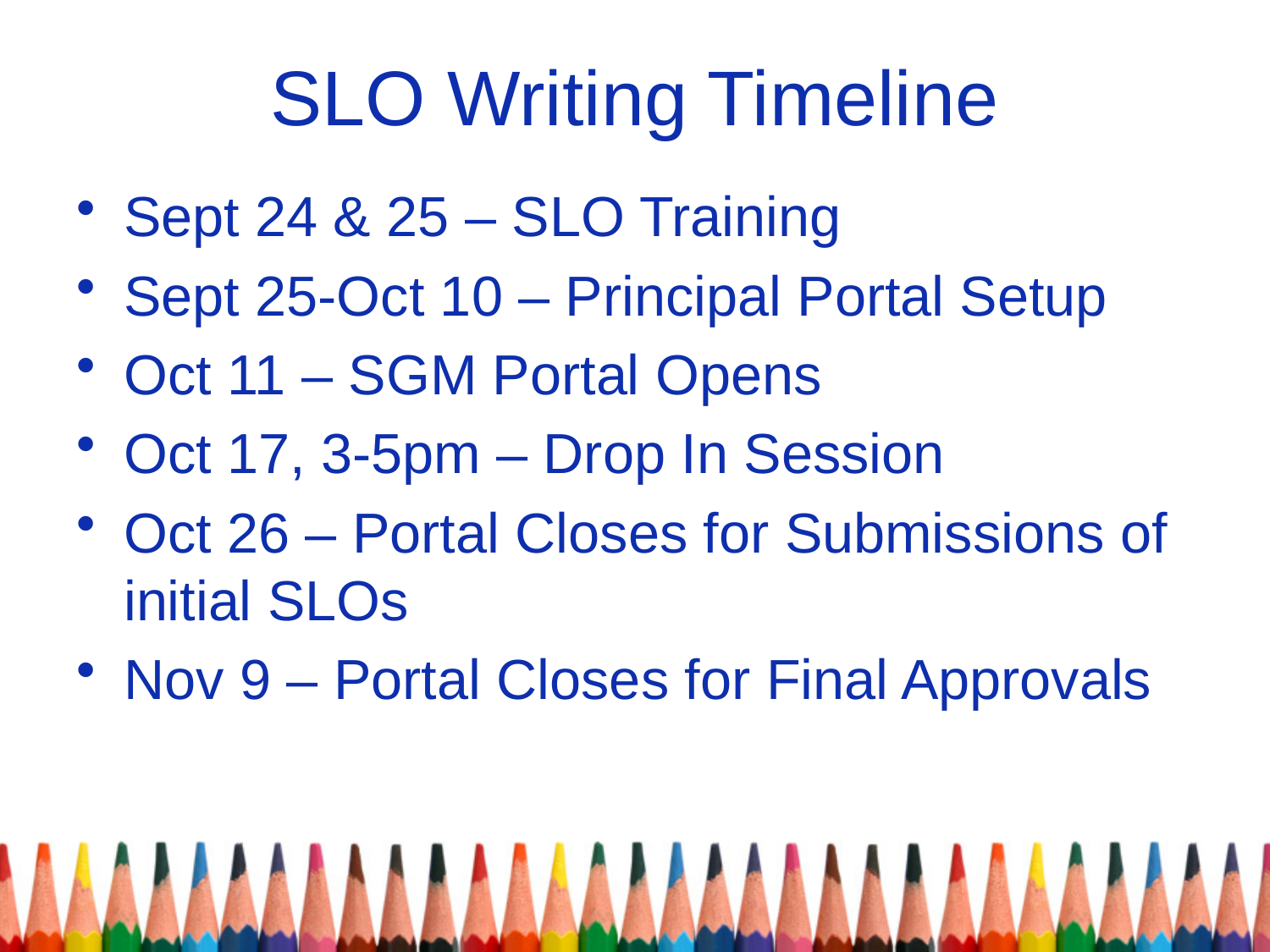

# SLO Writing Timeline
Sept 24 & 25 – SLO Training
Sept 25-Oct 10 – Principal Portal Setup
Oct 11 – SGM Portal Opens
Oct 17, 3-5pm – Drop In Session
Oct 26 – Portal Closes for Submissions of initial SLOs
Nov 9 – Portal Closes for Final Approvals